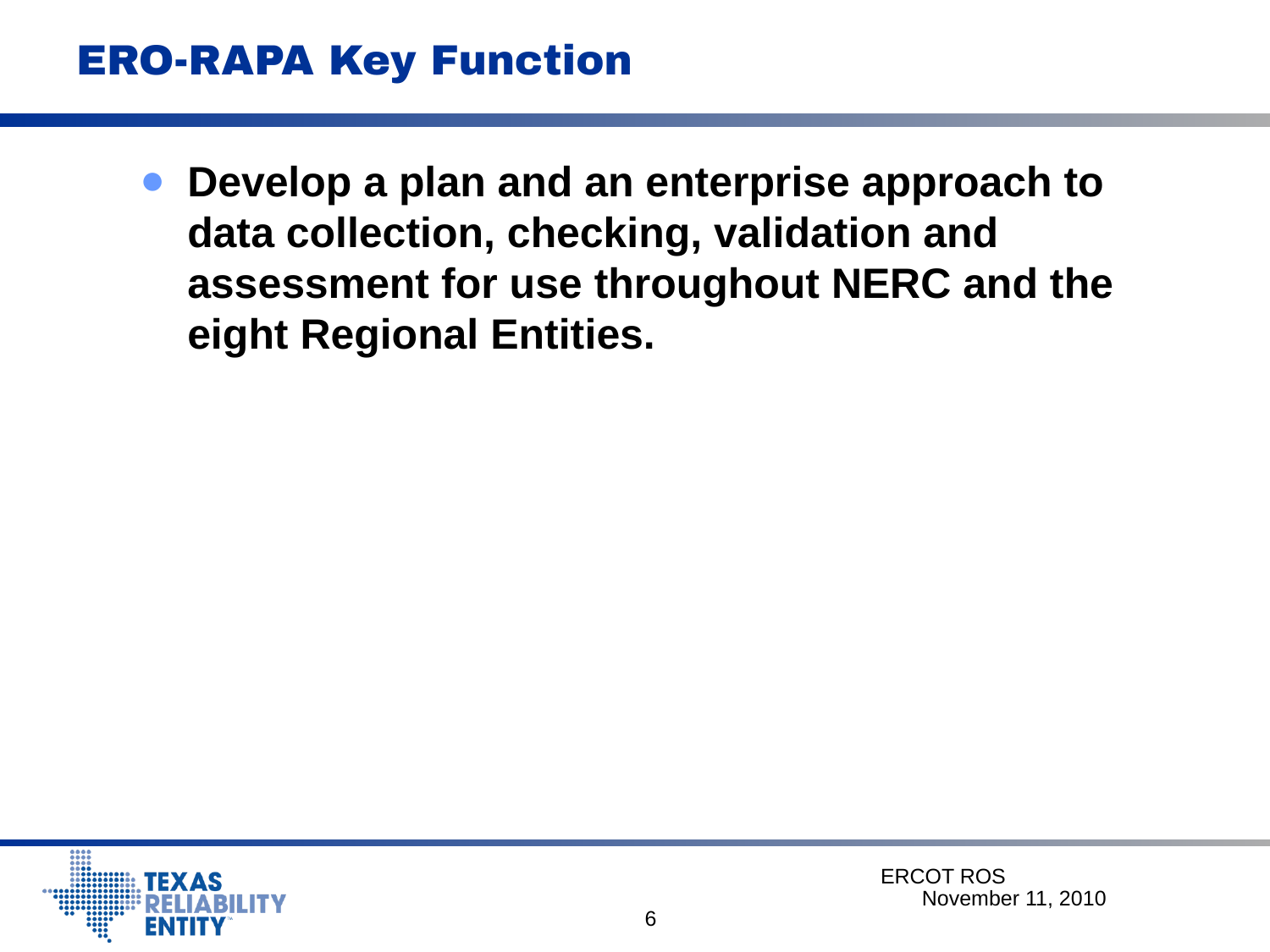

# ERO-RAPA Key Function
Develop a plan and an enterprise approach to data collection, checking, validation and assessment for use throughout NERC and the eight Regional Entities.

ERCOT ROS                                        November 11, 2010